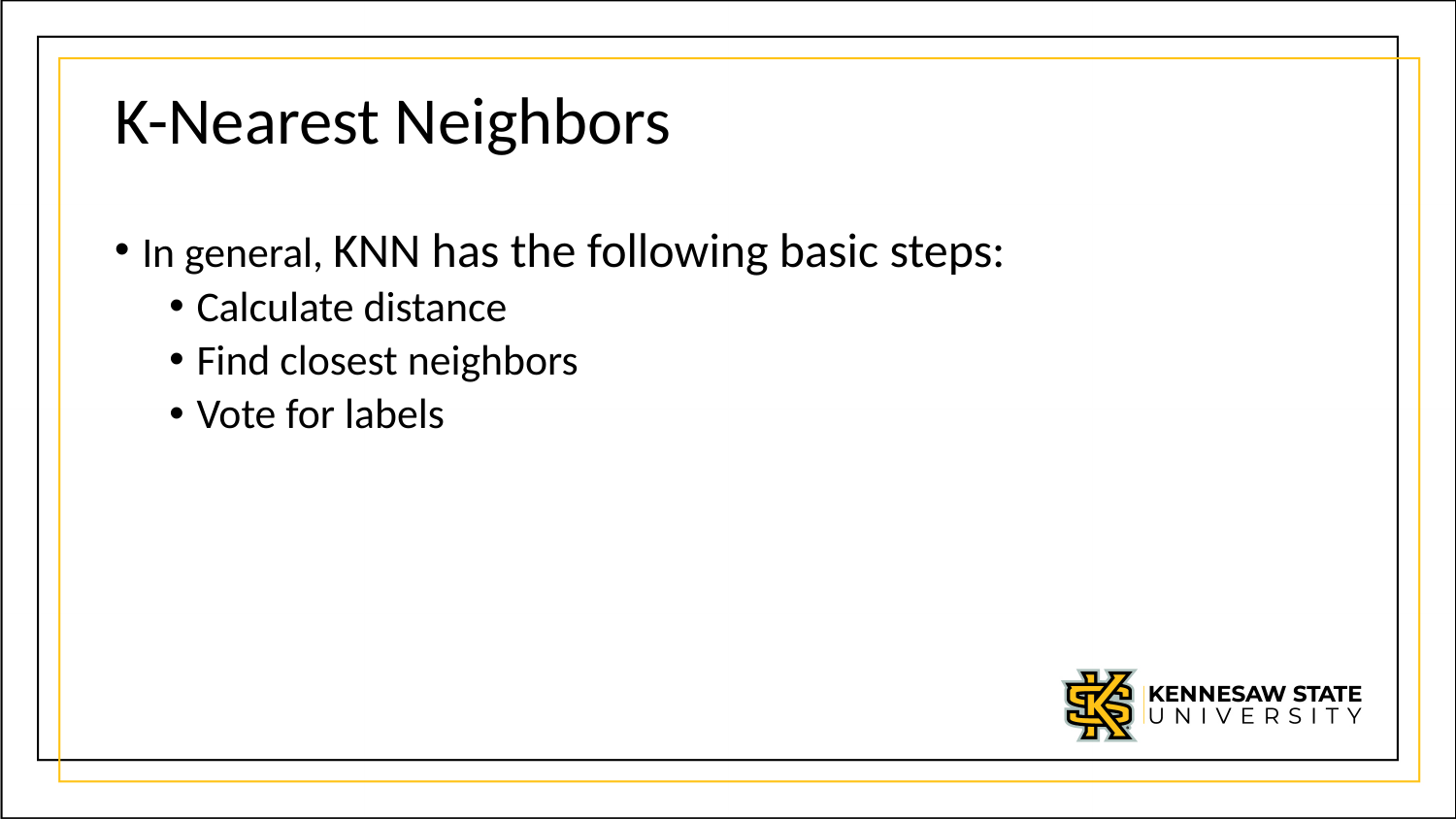

# K-Nearest Neighbors
In general, KNN has the following basic steps:
Calculate distance
Find closest neighbors
Vote for labels